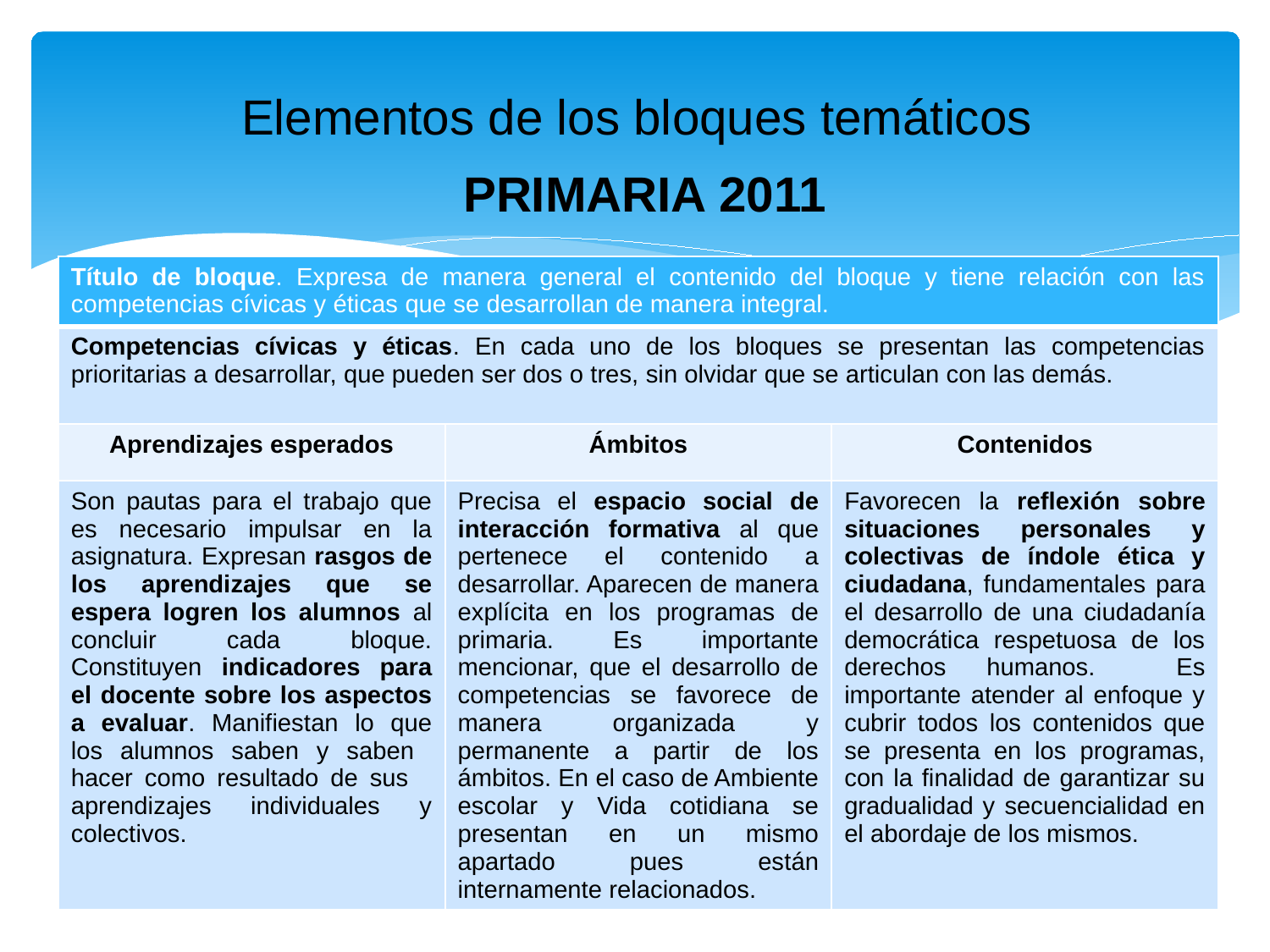

# Elementos de los bloques temáticos
PRIMARIA 2011
| Título de bloque. Expresa de manera general el contenido del bloque y tiene relación con las competencias cívicas y éticas que se desarrollan de manera integral. |  |  |
| --- | --- | --- |
| Competencias cívicas y éticas. En cada uno de los bloques se presentan las competencias prioritarias a desarrollar, que pueden ser dos o tres, sin olvidar que se articulan con las demás. |  |  |
| Aprendizajes esperados | Ámbitos | Contenidos |
| Son pautas para el trabajo que es necesario impulsar en la asignatura. Expresan rasgos de los aprendizajes que se espera logren los alumnos al concluir cada bloque. Constituyen indicadores para el docente sobre los aspectos a evaluar. Manifiestan lo que los alumnos saben y saben hacer como resultado de sus aprendizajes individuales y colectivos. | Precisa el espacio social de interacción formativa al que pertenece el contenido a desarrollar. Aparecen de manera explícita en los programas de primaria. Es importante mencionar, que el desarrollo de competencias se favorece de manera organizada y permanente a partir de los ámbitos. En el caso de Ambiente escolar y Vida cotidiana se presentan en un mismo apartado pues están internamente relacionados. | Favorecen la reflexión sobre situaciones personales y colectivas de índole ética y ciudadana, fundamentales para el desarrollo de una ciudadanía democrática respetuosa de los derechos humanos. Es importante atender al enfoque y cubrir todos los contenidos que se presenta en los programas, con la finalidad de garantizar su gradualidad y secuencialidad en el abordaje de los mismos. |